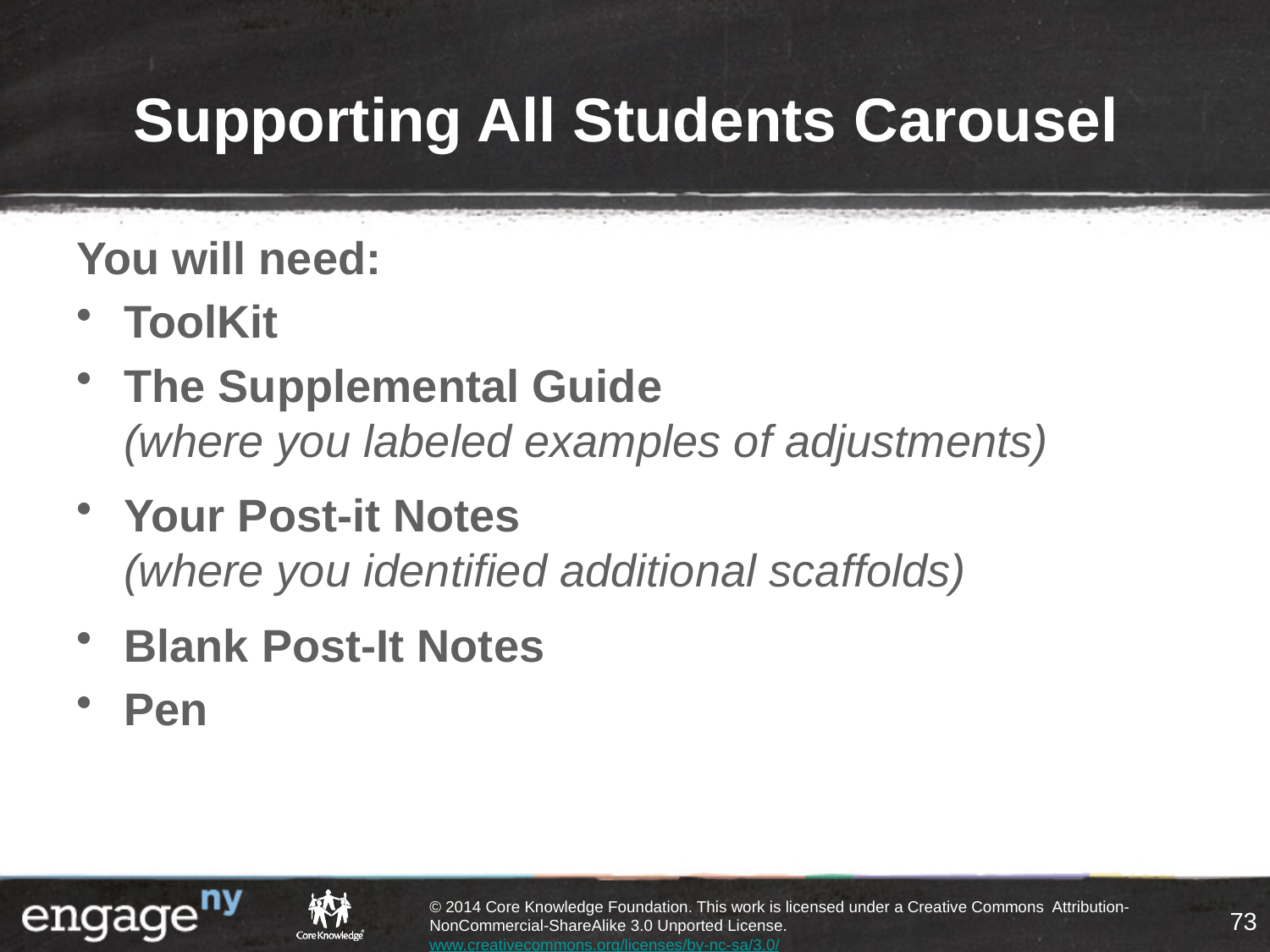

# Supporting All Students Carousel
You will need:
ToolKit
The Supplemental Guide
(where you labeled examples of adjustments)
Your Post-it Notes
(where you identified additional scaffolds)
Blank Post-It Notes
Pen

73